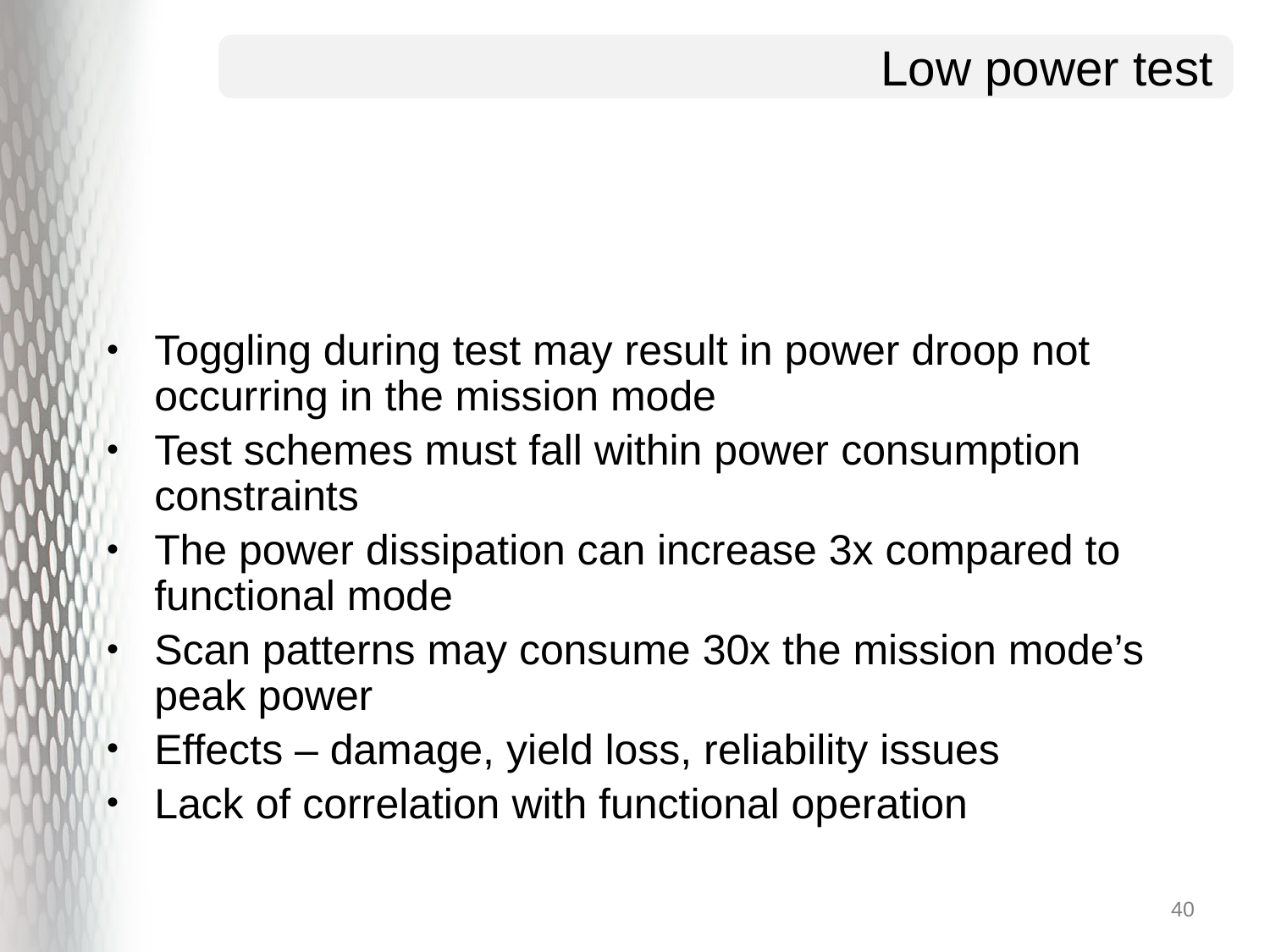

# Low power test
Toggling during test may result in power droop not occurring in the mission mode
Test schemes must fall within power consumption constraints
The power dissipation can increase 3x compared to functional mode
Scan patterns may consume 30x the mission mode’s peak power
Effects – damage, yield loss, reliability issues
Lack of correlation with functional operation